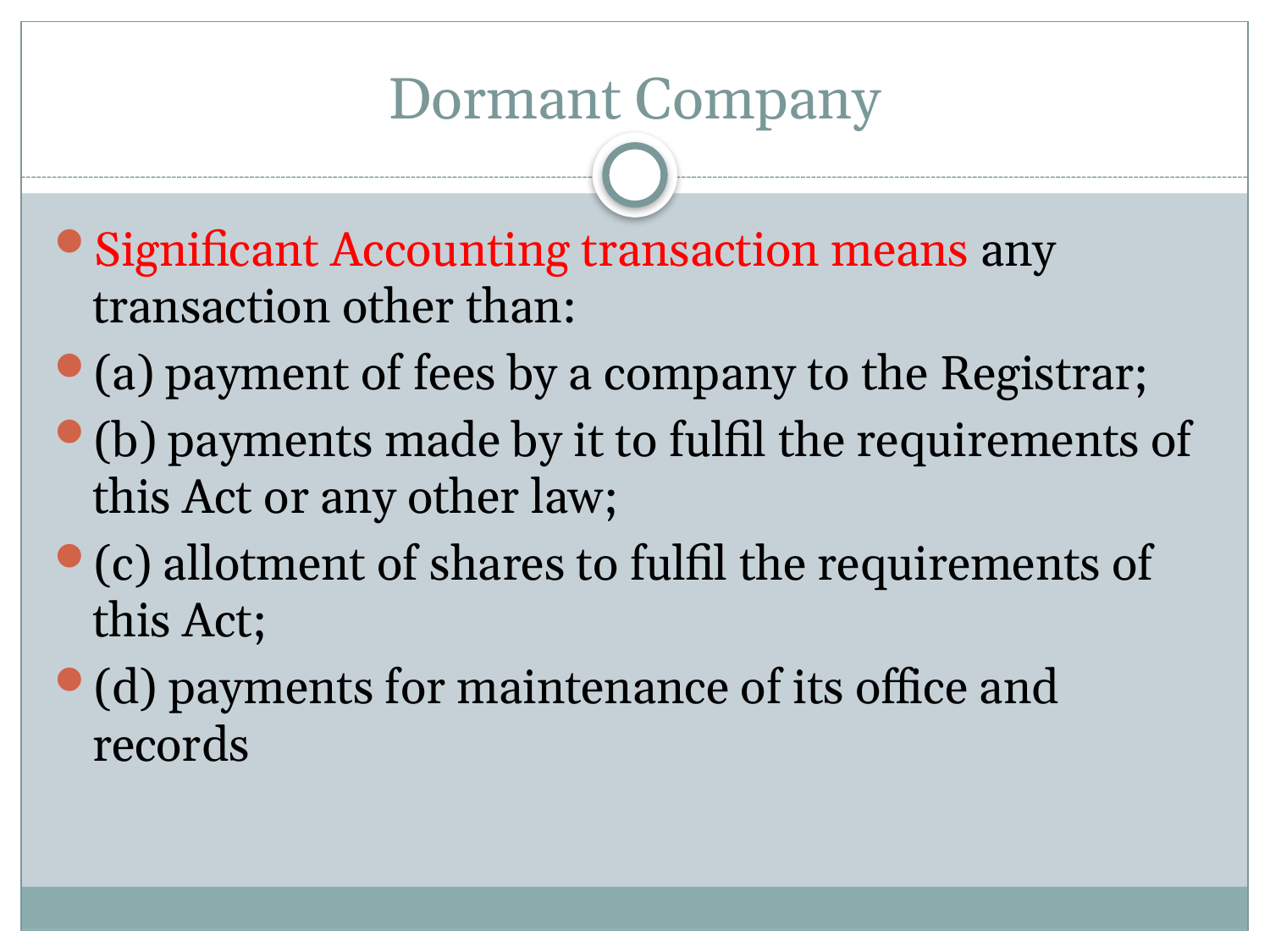

# Dormant Company
Significant Accounting transaction means any transaction other than:
(a) payment of fees by a company to the Registrar;
(b) payments made by it to fulfil the requirements of this Act or any other law;
(c) allotment of shares to fulfil the requirements of this Act;
(d) payments for maintenance of its office and records